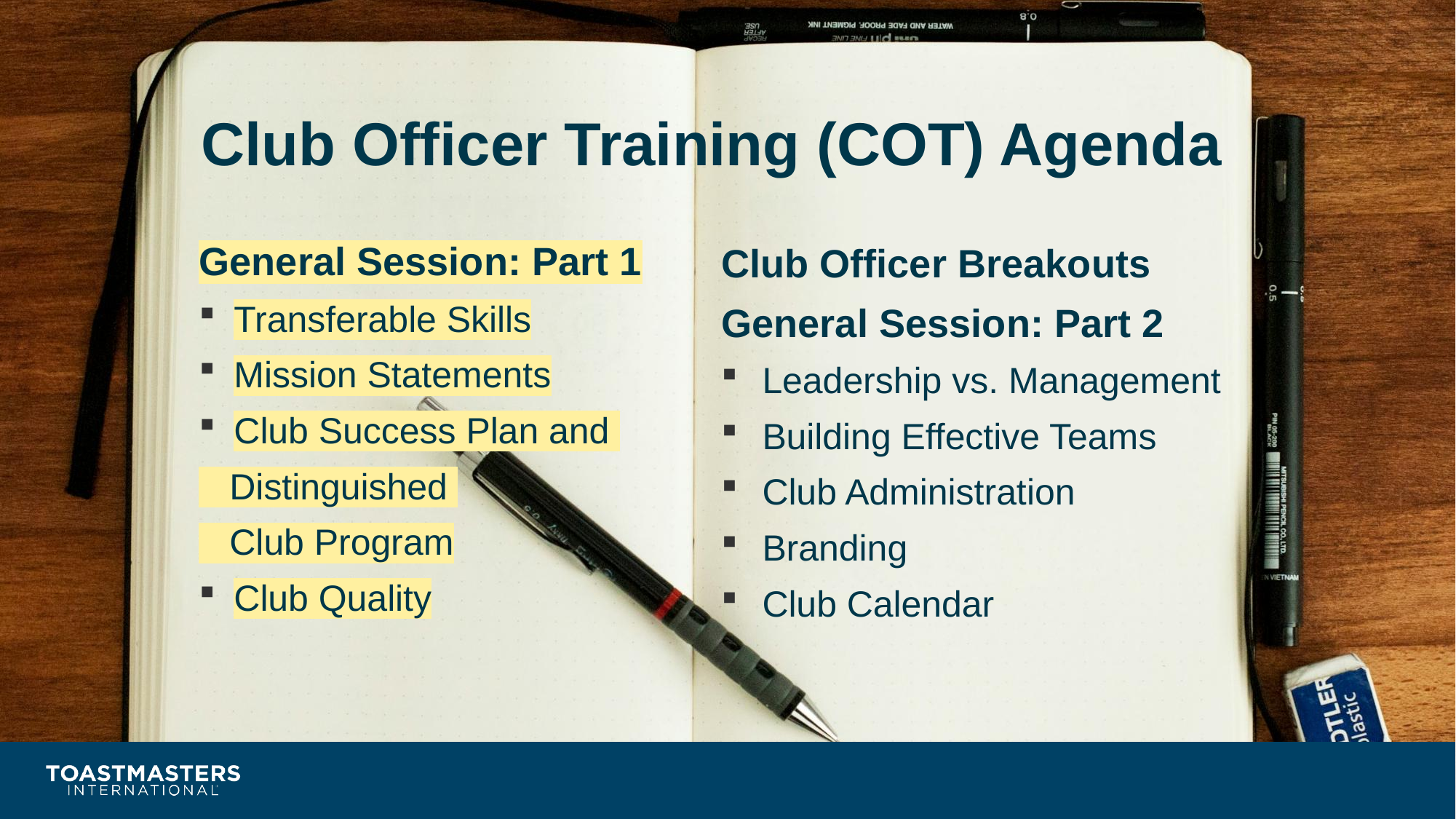

# Club Officer Training (COT) Agenda
General Session: Part 1
Transferable Skills
Mission Statements
Club Success Plan and
   Distinguished
   Club Program
Club Quality

Club Officer Breakouts
General Session: Part 2
Leadership vs. Management
Building Effective Teams
Club Administration
Branding
Club Calendar